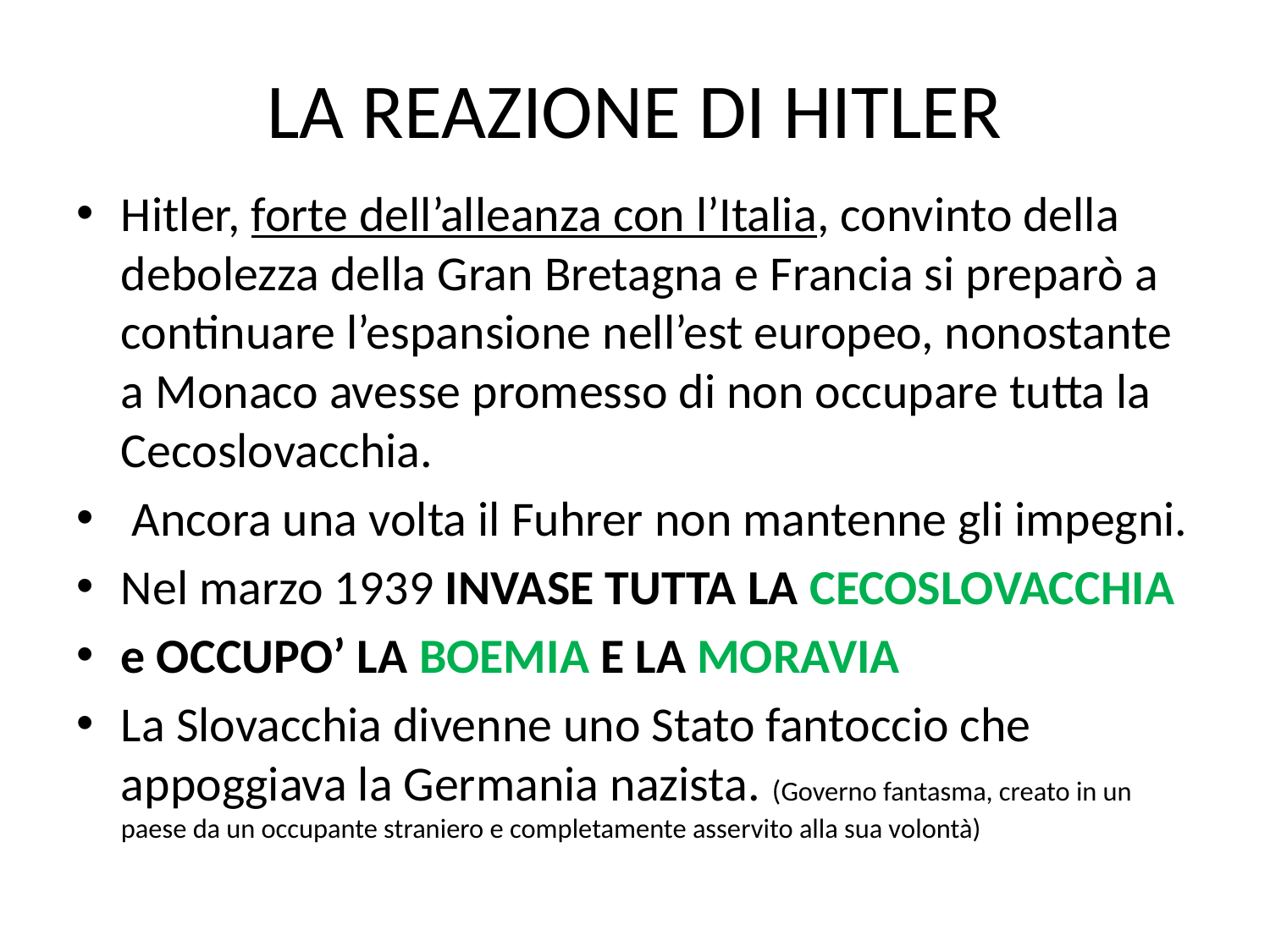

# LA REAZIONE DI HITLER
Hitler, forte dell’alleanza con l’Italia, convinto della debolezza della Gran Bretagna e Francia si preparò a continuare l’espansione nell’est europeo, nonostante a Monaco avesse promesso di non occupare tutta la Cecoslovacchia.
 Ancora una volta il Fuhrer non mantenne gli impegni.
Nel marzo 1939 INVASE TUTTA LA CECOSLOVACCHIA
e OCCUPO’ LA BOEMIA E LA MORAVIA
La Slovacchia divenne uno Stato fantoccio che appoggiava la Germania nazista. (Governo fantasma, creato in un paese da un occupante straniero e completamente asservito alla sua volontà)